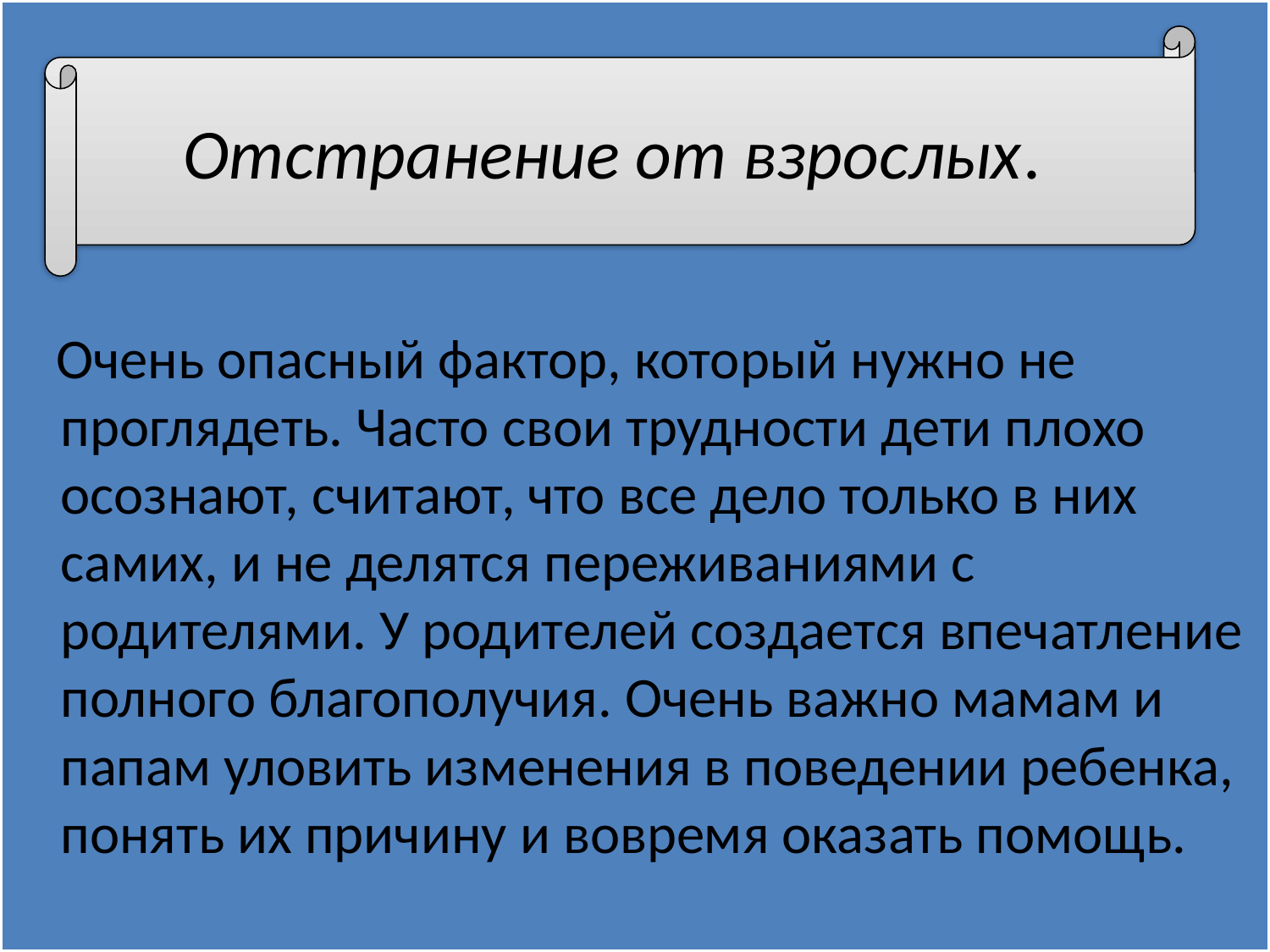

#

      Очень опасный фактор, который нужно не проглядеть. Часто свои трудности дети плохо осознают, считают, что все дело только в них самих, и не делятся переживаниями с родителями. У родителей создается впечатление полного благополучия. Очень важно мамам и папам уловить изменения в поведении ребенка, понять их причину и вовремя оказать помощь.
Отстранение от взрослых.